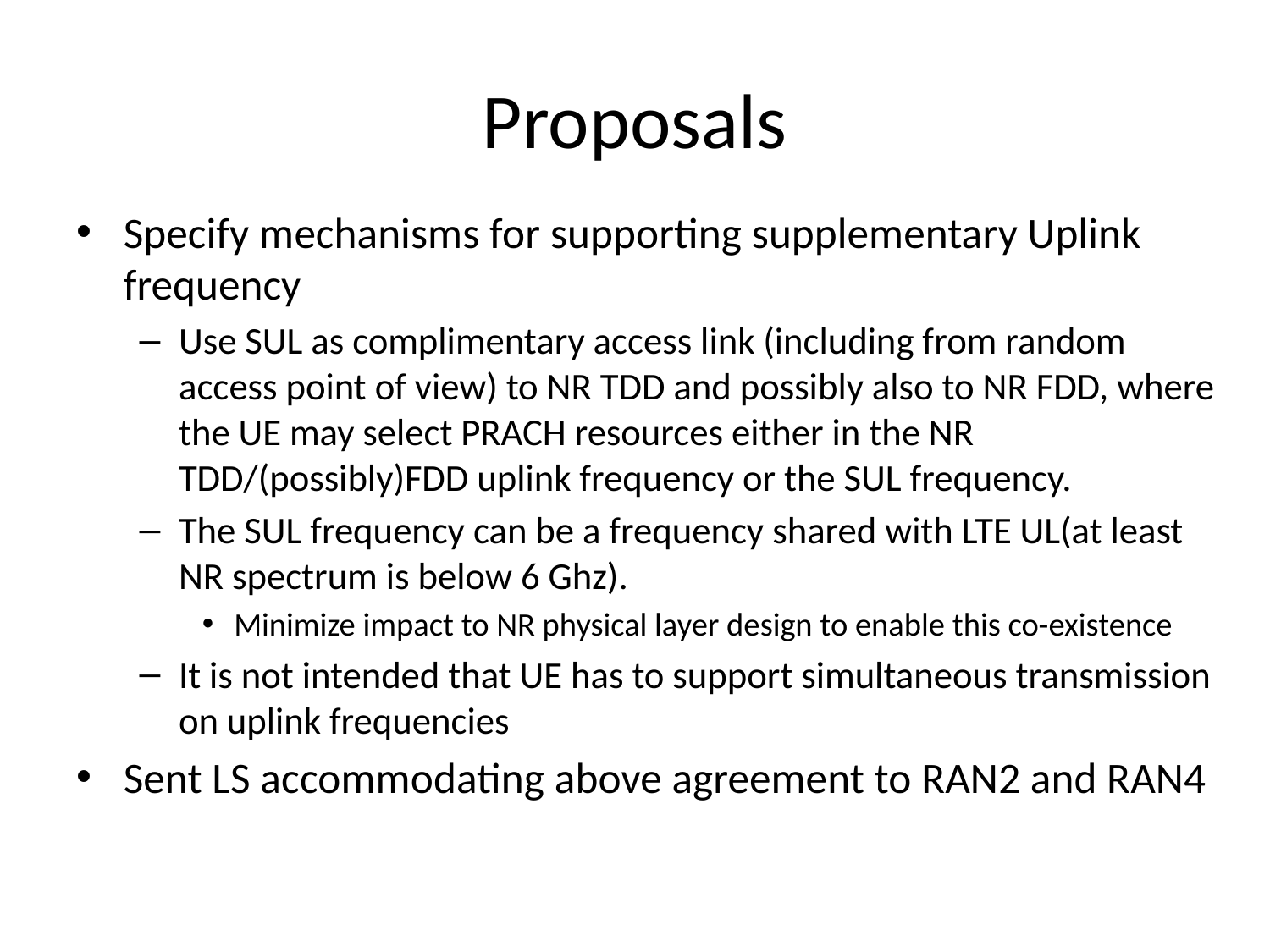

# Proposals
Specify mechanisms for supporting supplementary Uplink frequency
Use SUL as complimentary access link (including from random access point of view) to NR TDD and possibly also to NR FDD, where the UE may select PRACH resources either in the NR TDD/(possibly)FDD uplink frequency or the SUL frequency.
The SUL frequency can be a frequency shared with LTE UL(at least NR spectrum is below 6 Ghz).
Minimize impact to NR physical layer design to enable this co-existence
It is not intended that UE has to support simultaneous transmission on uplink frequencies
Sent LS accommodating above agreement to RAN2 and RAN4